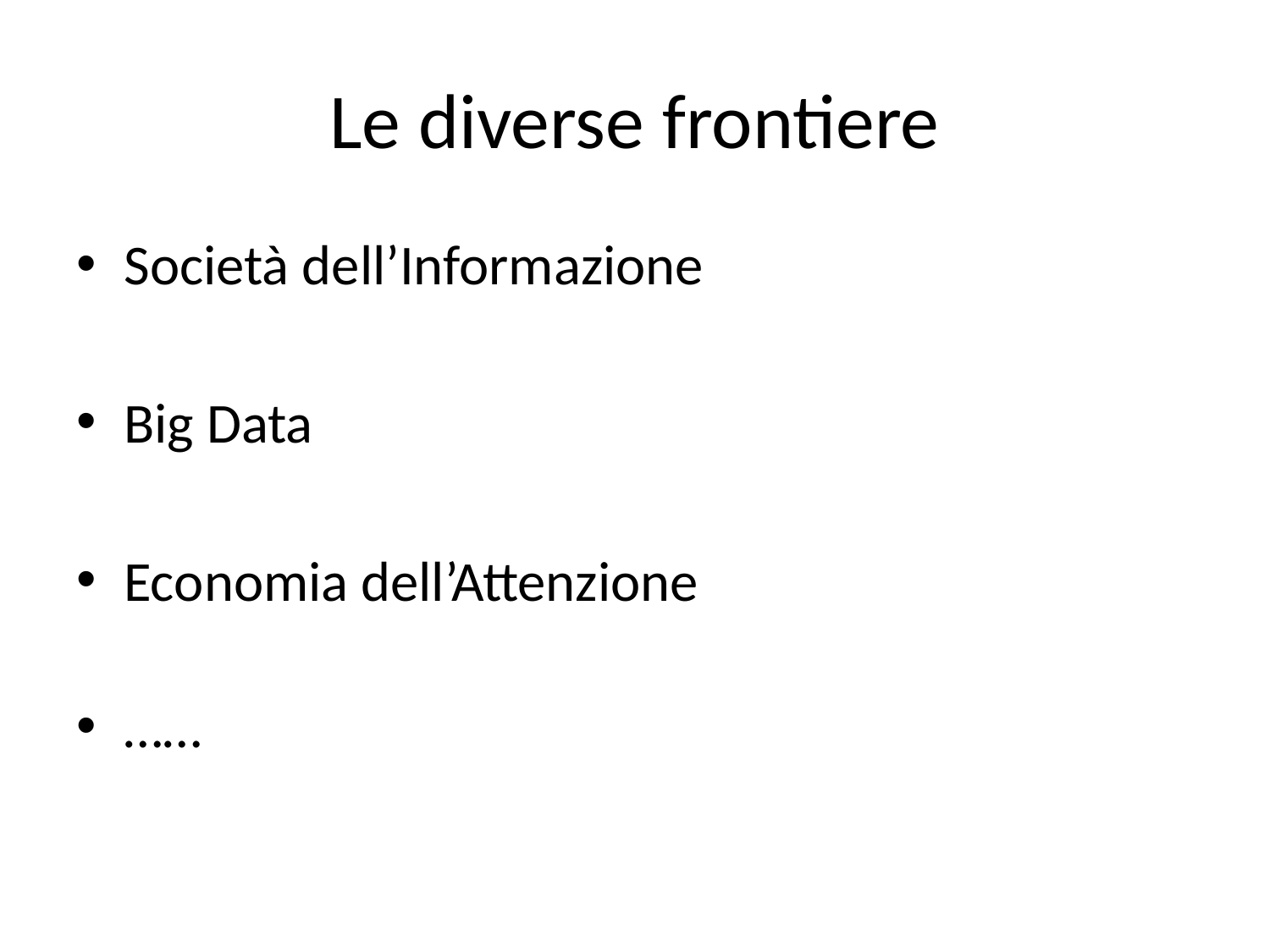

# Le diverse frontiere
Società dell’Informazione

Big Data

Economia dell’Attenzione
……